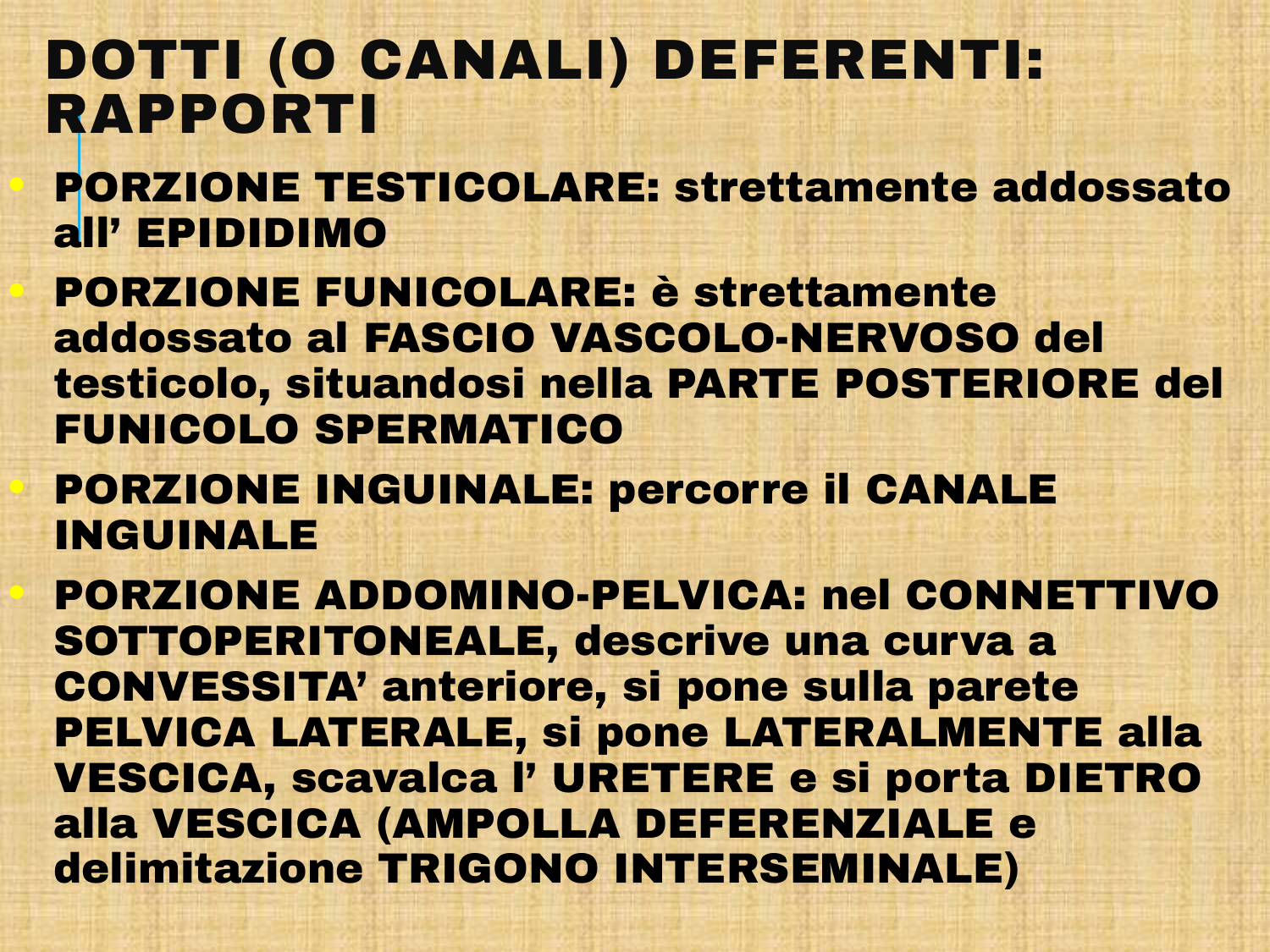

# DOTTI (o CANALI) DEFERENTI: RAPPORTI
PORZIONE TESTICOLARE: strettamente addossato all’ EPIDIDIMO
PORZIONE FUNICOLARE: è strettamente addossato al FASCIO VASCOLO-NERVOSO del testicolo, situandosi nella PARTE POSTERIORE del FUNICOLO SPERMATICO
PORZIONE INGUINALE: percorre il CANALE INGUINALE
PORZIONE ADDOMINO-PELVICA: nel CONNETTIVO SOTTOPERITONEALE, descrive una curva a CONVESSITA’ anteriore, si pone sulla parete PELVICA LATERALE, si pone LATERALMENTE alla VESCICA, scavalca l’ URETERE e si porta DIETRO alla VESCICA (AMPOLLA DEFERENZIALE e delimitazione TRIGONO INTERSEMINALE)